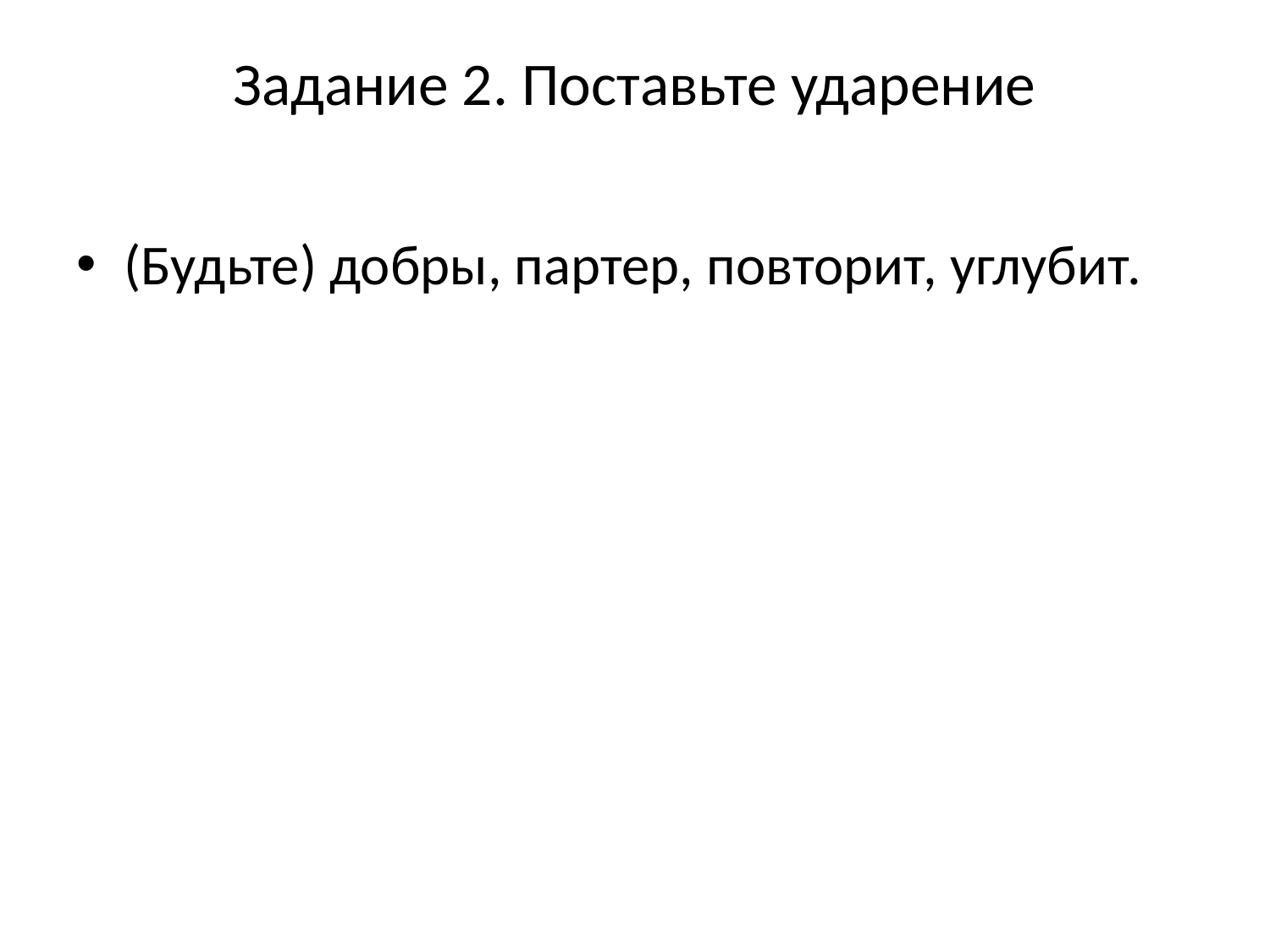

# Задание 2. Поставьте ударение
(Будьте) добры, партер, повторит, углубит.